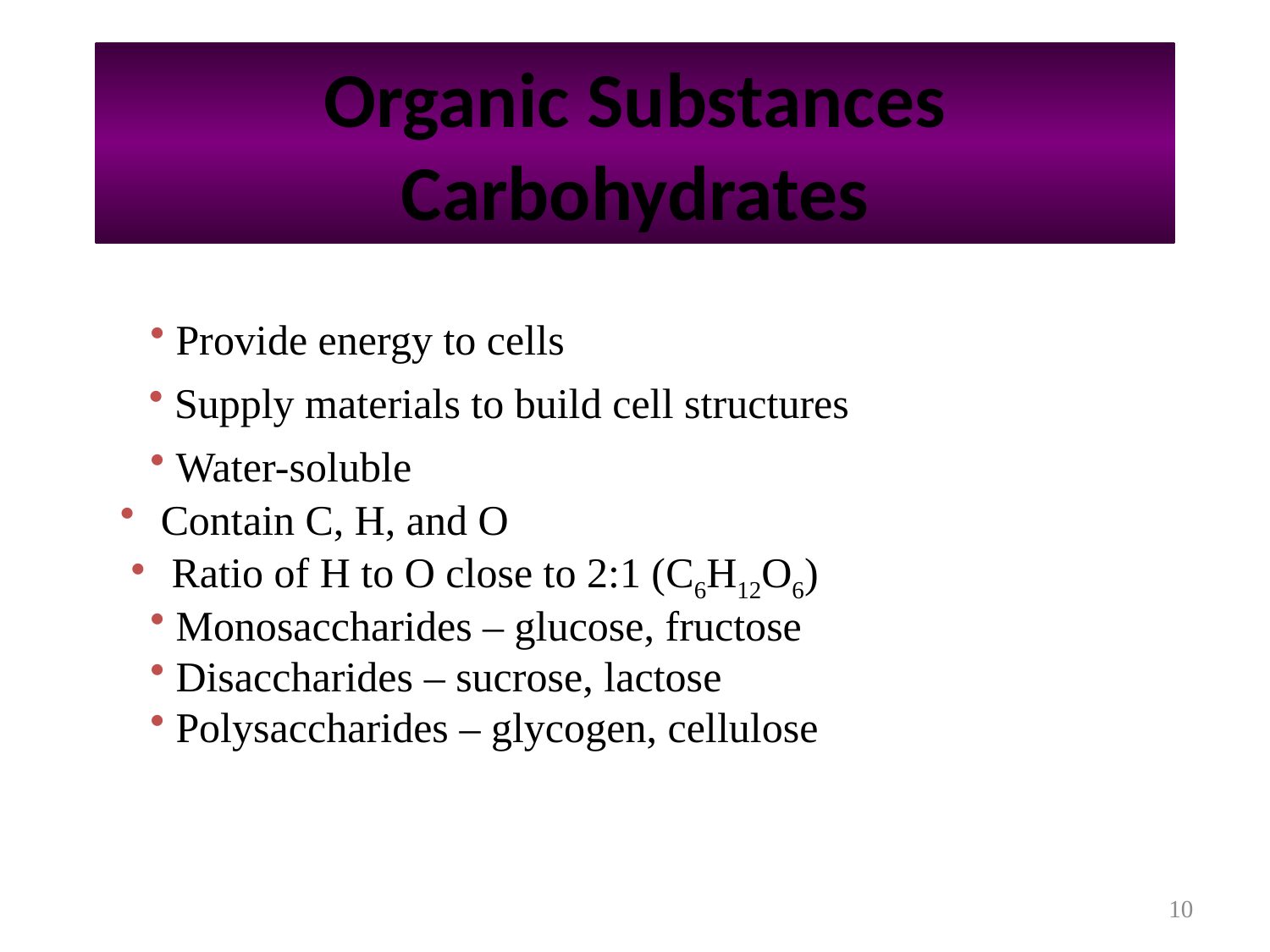

# Organic Substances Carbohydrates
 Provide energy to cells
 Supply materials to build cell structures
 Water-soluble
 Contain C, H, and O

 Ratio of H to O close to 2:1 (C6H12O6)

 Monosaccharides – glucose, fructose
 Disaccharides – sucrose, lactose
 Polysaccharides – glycogen, cellulose
10